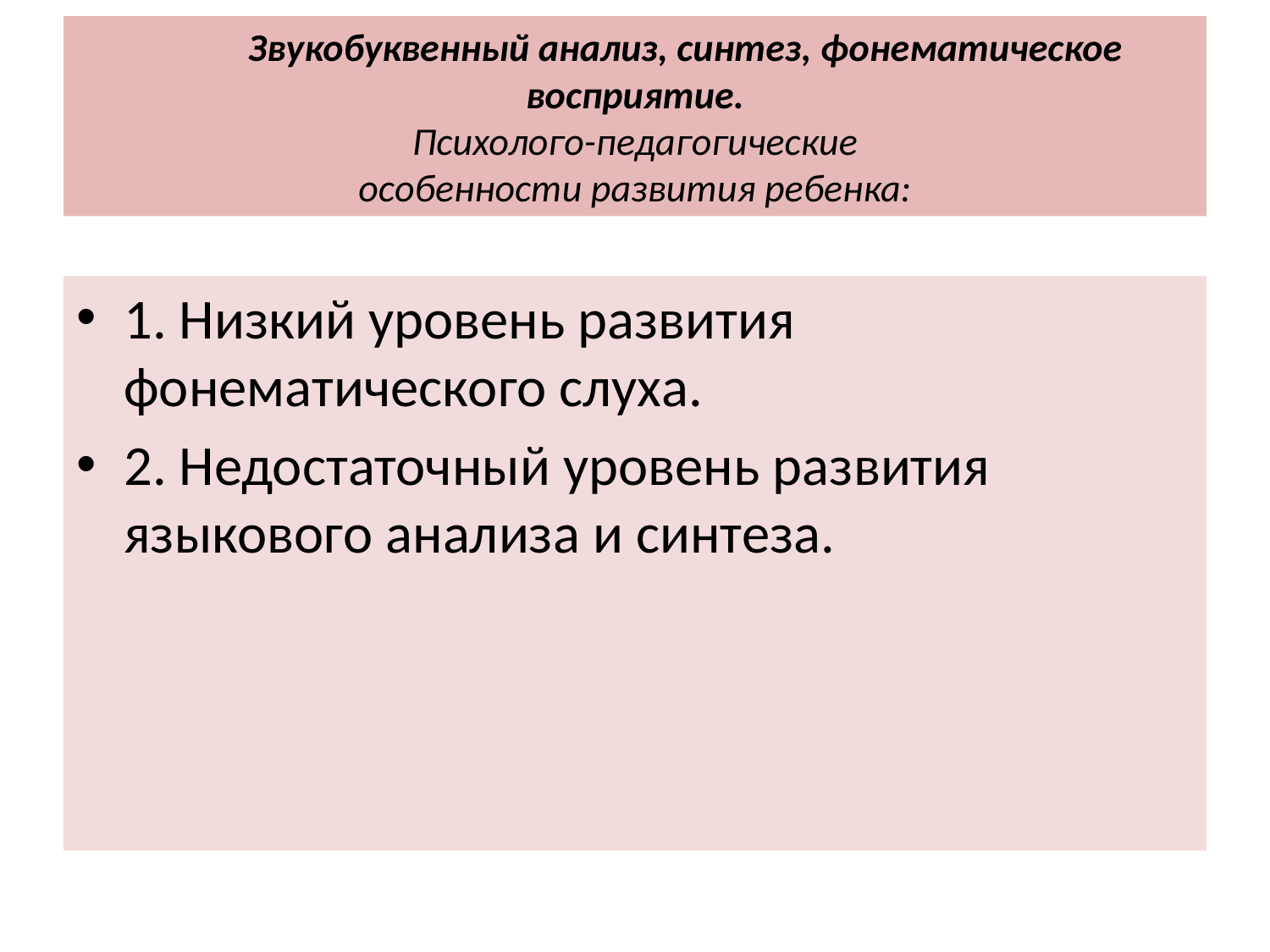

# Звукобуквенный анализ, синтез, фонематическое восприятие. Психолого-педагогические особенности развития ребенка:
1. Низкий уровень развития фонематического слуха.
2. Недостаточный уровень развития языкового анализа и синтеза.